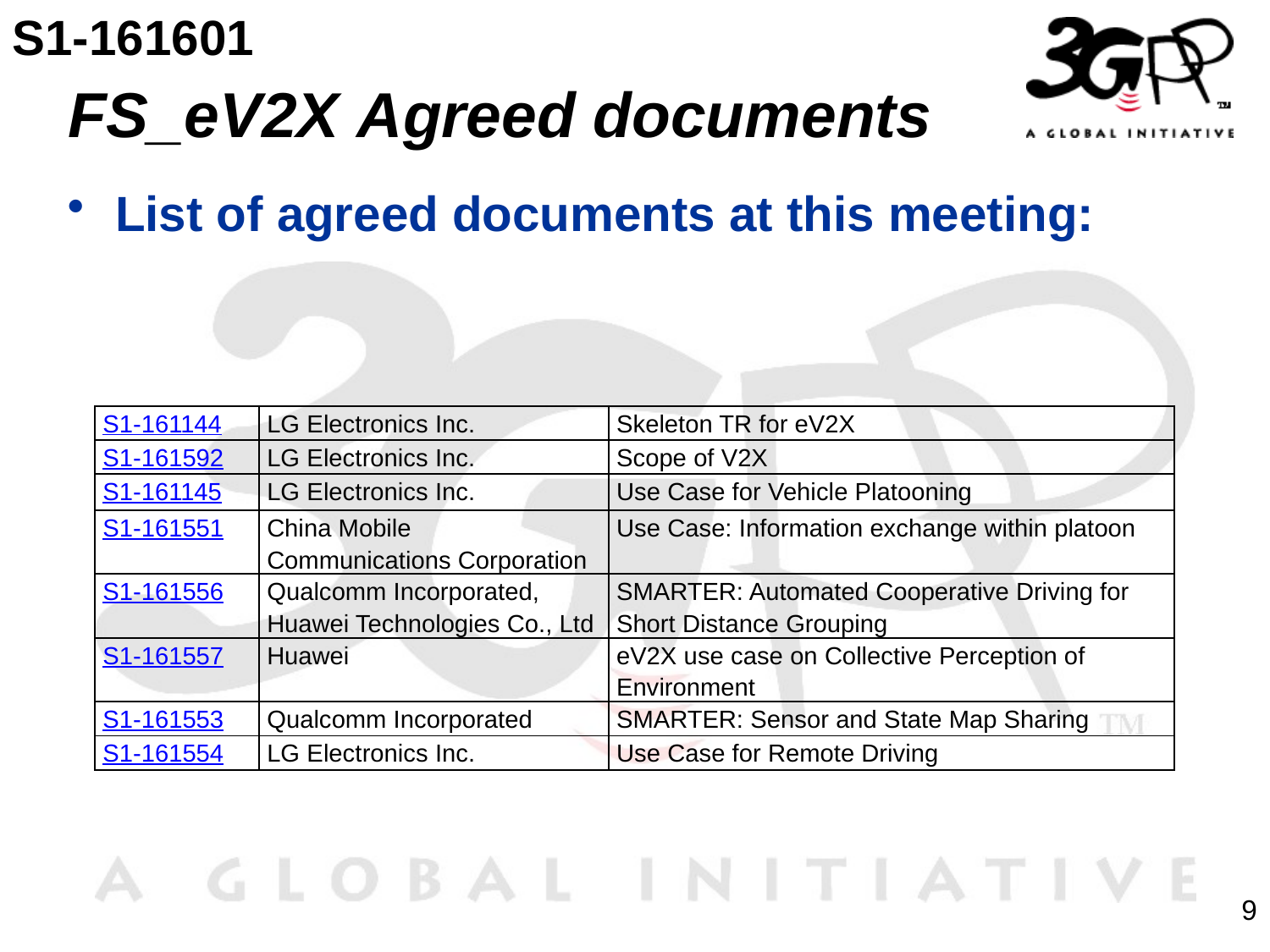

S1-161601
# FS_eV2X Agreed documents
List of agreed documents at this meeting:

| S1-161144 | LG Electronics Inc. | Skeleton TR for eV2X |
| --- | --- | --- |
| S1-161592 | LG Electronics Inc. | Scope of V2X |
| S1-161145 | LG Electronics Inc. | Use Case for Vehicle Platooning |
| S1-161551 | China Mobile Communications Corporation | Use Case: Information exchange within platoon |
| S1-161556 | Qualcomm Incorporated, Huawei Technologies Co., Ltd | SMARTER: Automated Cooperative Driving for Short Distance Grouping |
| S1-161557 | Huawei | eV2X use case on Collective Perception of Environment |
| S1-161553 | Qualcomm Incorporated | SMARTER: Sensor and State Map Sharing |
| S1-161554 | LG Electronics Inc. | Use Case for Remote Driving |
9